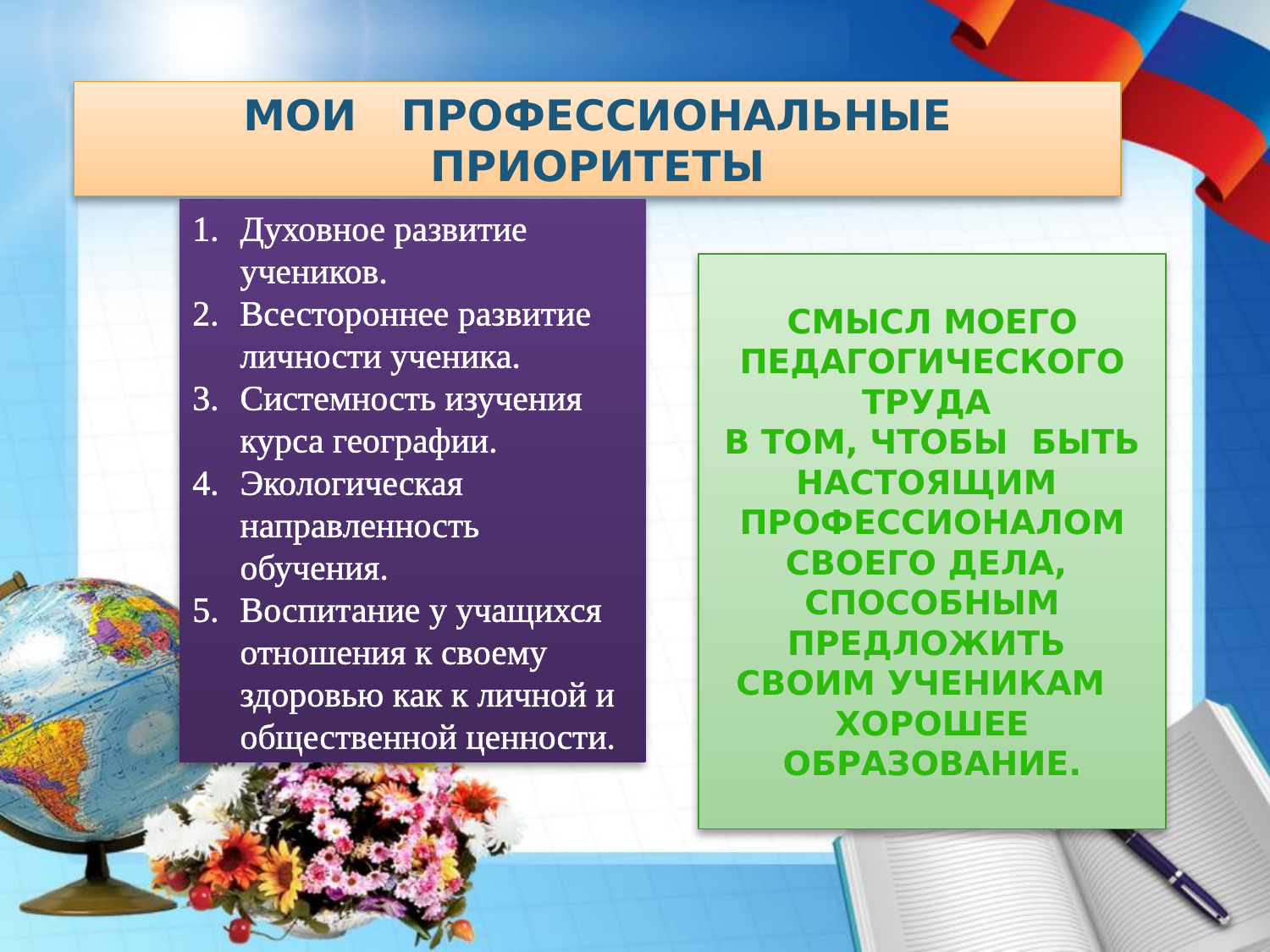

МОИ   ПРОФЕССИОНАЛЬНЫЕ
ПРИОРИТЕТЫ
Духовное развитие учеников.
Всестороннее развитие личности ученика.
Системность изучения курса географии.
Экологическая направленность обучения.
Воспитание у учащихся отношения к своему здоровью как к личной и общественной ценности.

Смысл моего педагогического труда
в том, чтобы  быть настоящим
профессионалом своего дела,
способным предложить
своим ученикам
хорошее образование.